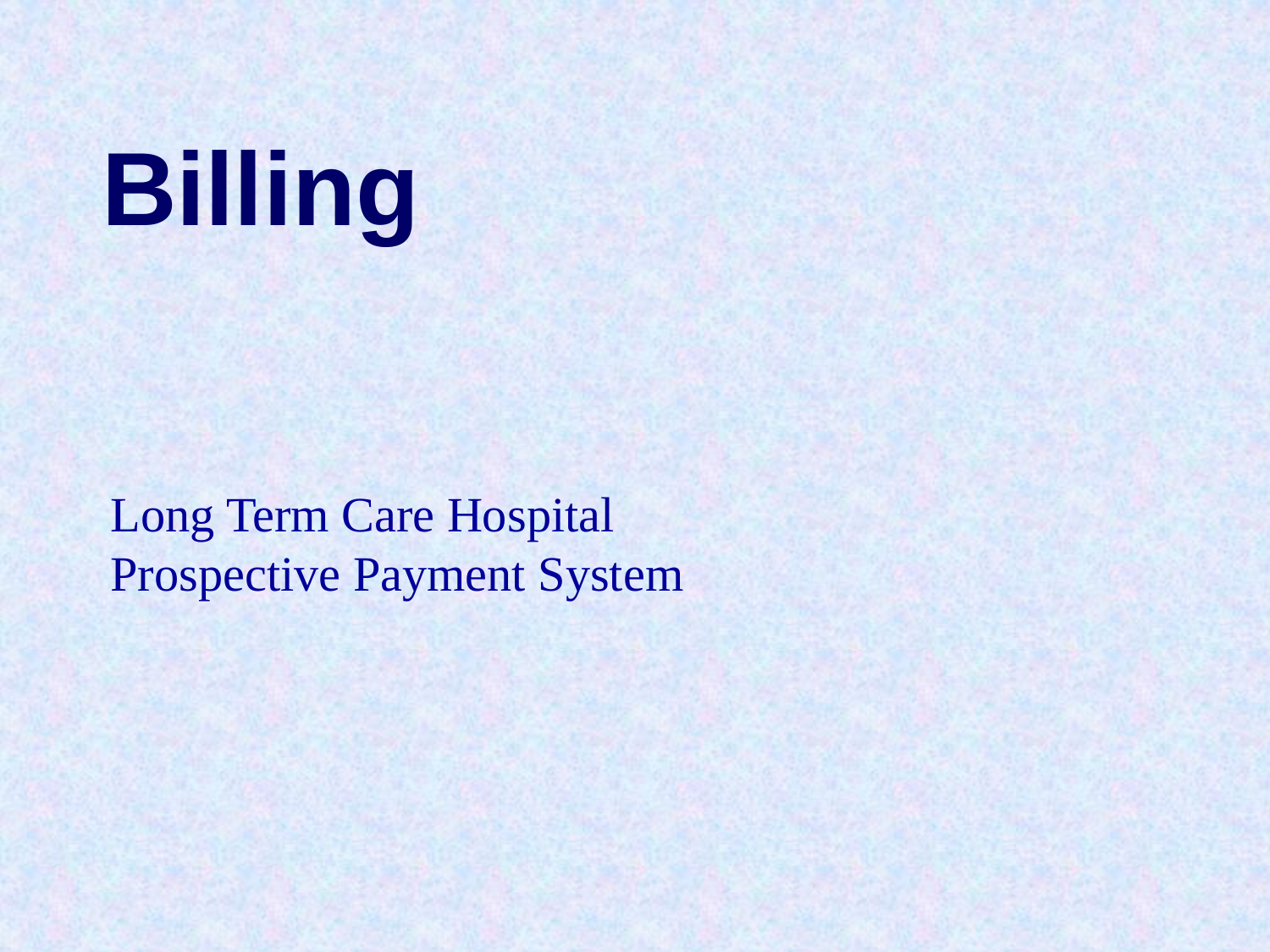

# Billing
Long Term Care Hospital Prospective Payment System